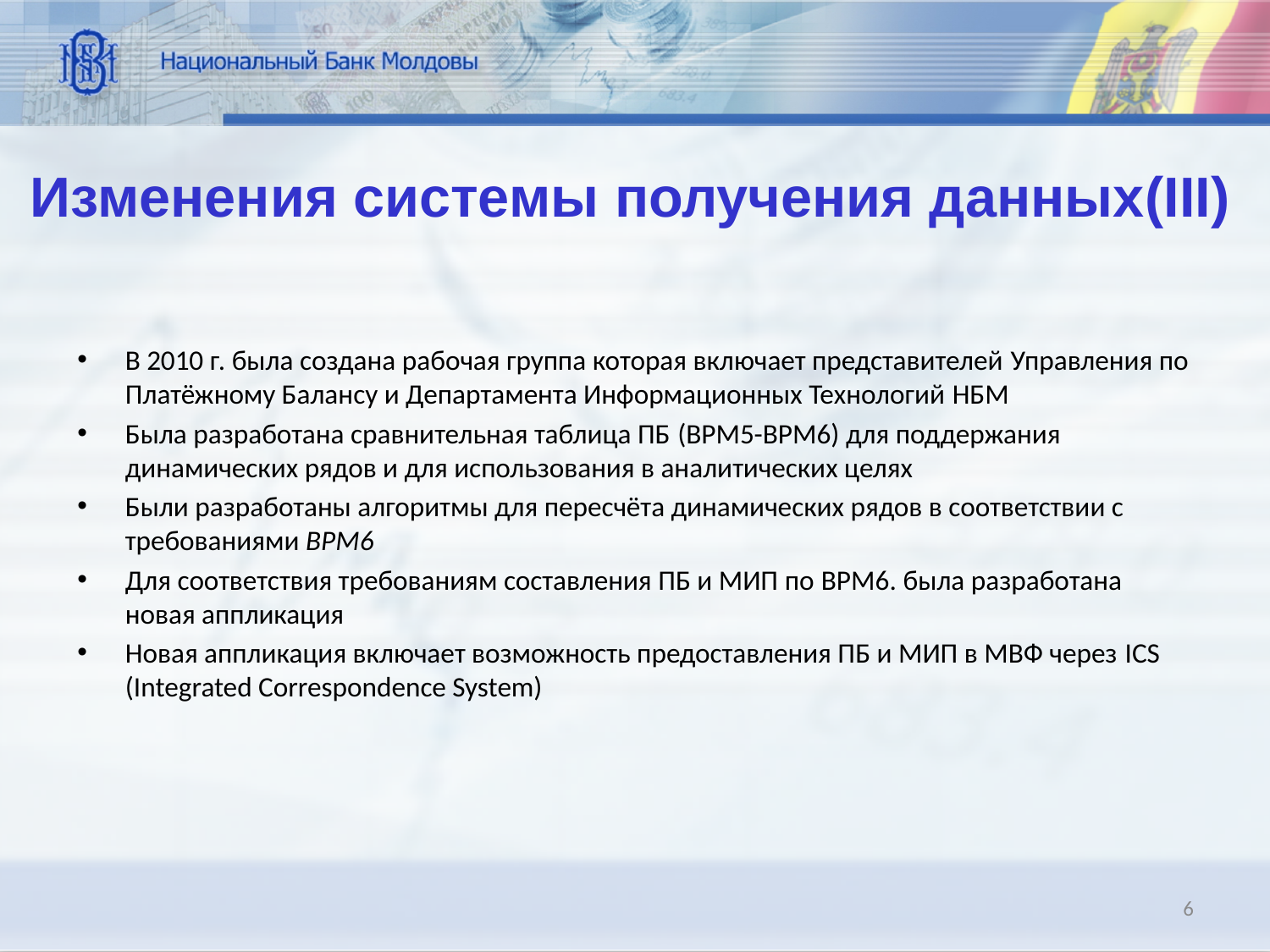

Изменения системы получения данных(III)
В 2010 г. была создана рабочая группа которая включает представителей Управления по Платёжному Балансу и Департамента Информационных Технологий НБМ
Была разработана сравнительная таблица ПБ (BPM5-BPM6) для поддержания динамических рядов и для использования в аналитических целях
Были разработаны алгоритмы для пересчёта динамических рядов в соответствии с требованиями BPM6
Для соответствия требованиям составления ПБ и МИП по BPM6. была разработана новая аппликация
Новая аппликация включает возможность предоставления ПБ и МИП в МВФ через ICS (Integrated Correspondence System)

6